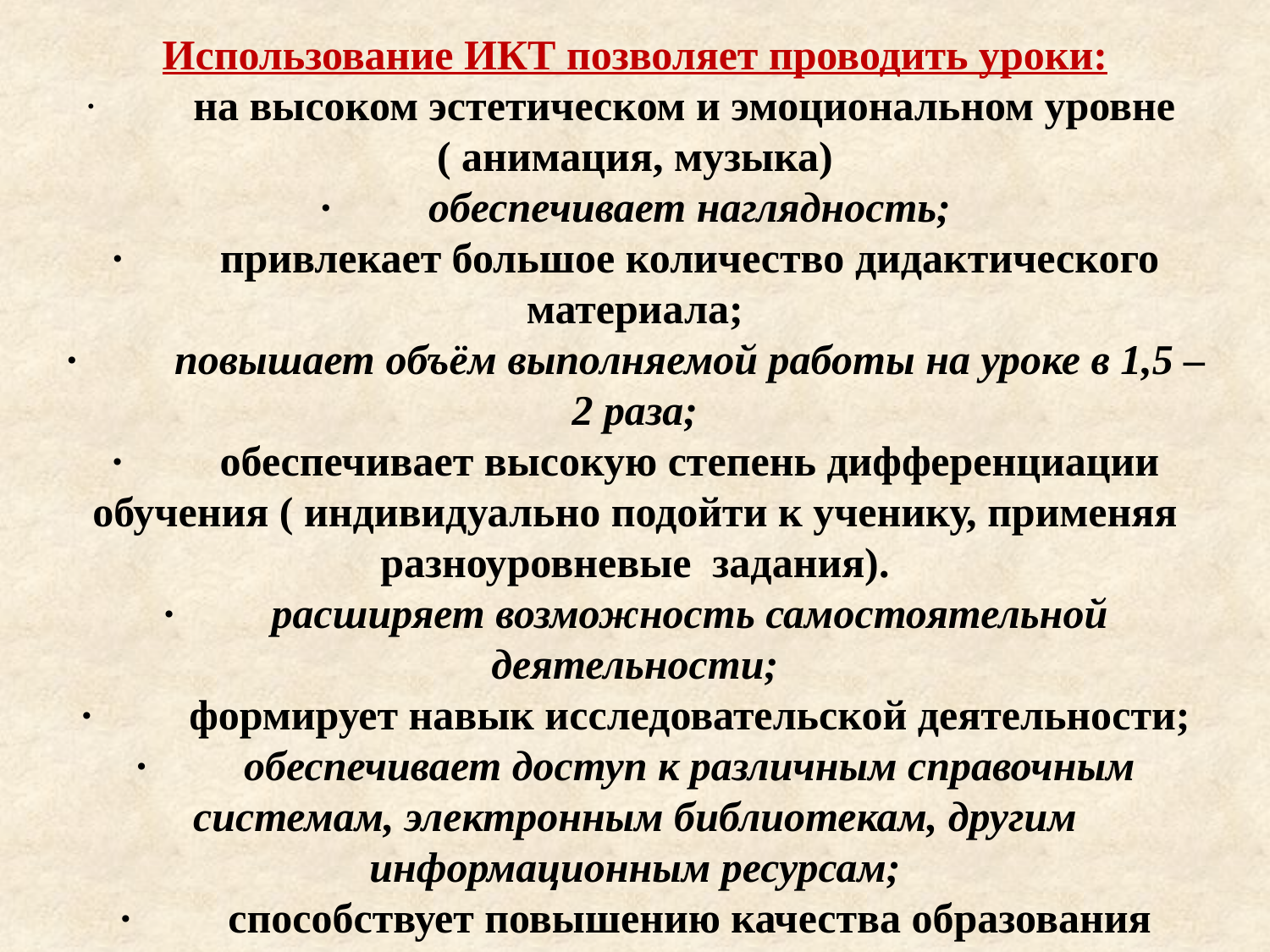

Использование ИКТ позволяет проводить уроки:
·         на высоком эстетическом и эмоциональном уровне
( анимация, музыка)
·         обеспечивает наглядность;
·         привлекает большое количество дидактического материала;
·         повышает объём выполняемой работы на уроке в 1,5 – 2 раза;
·         обеспечивает высокую степень дифференциации обучения ( индивидуально подойти к ученику, применяя разноуровневые  задания).
·         расширяет возможность самостоятельной деятельности;
·         формирует навык исследовательской деятельности;
·         обеспечивает доступ к различным справочным системам, электронным библиотекам, другим информационным ресурсам;
·         способствует повышению качества образования